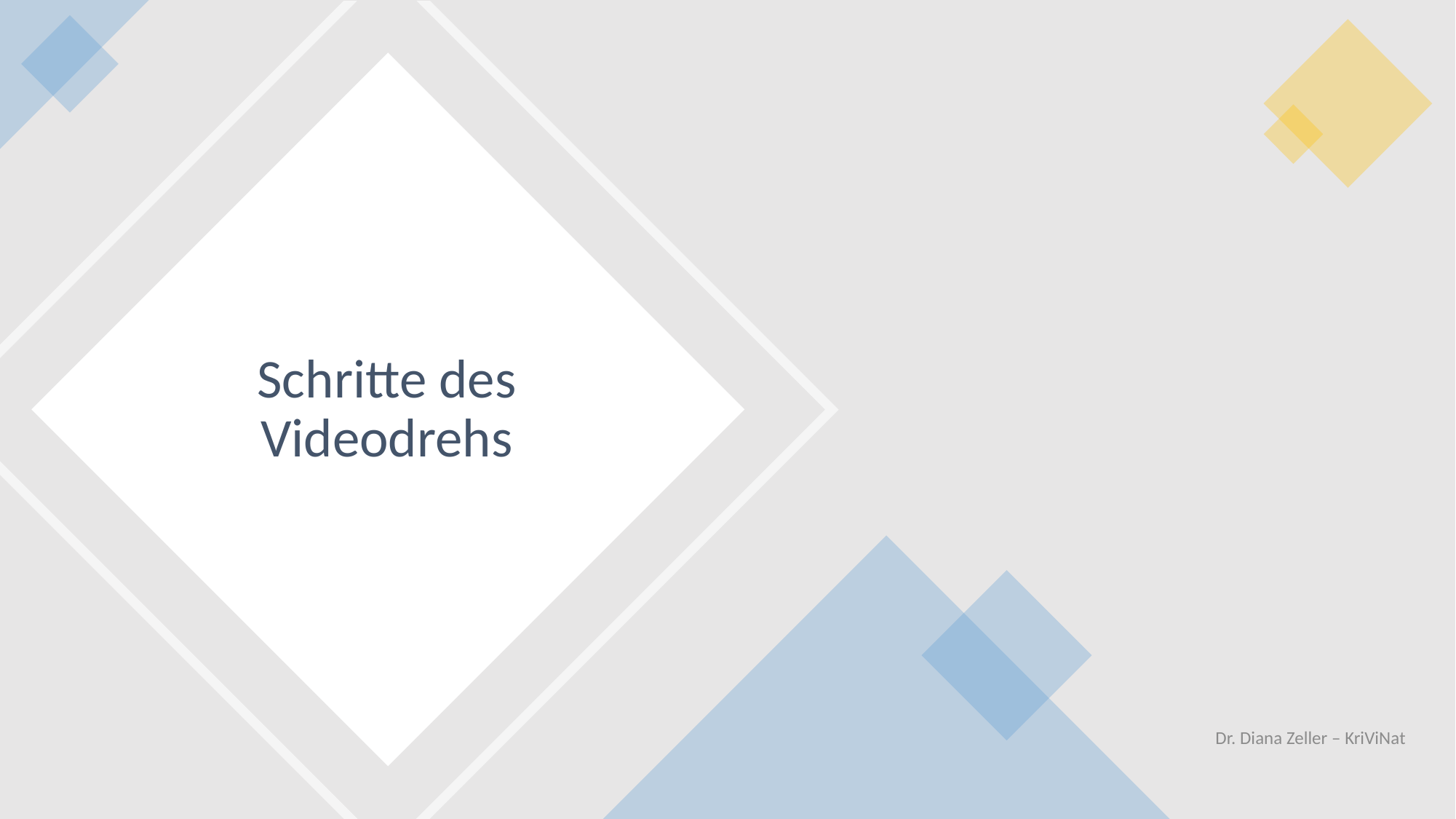

# Schritte des Videodrehs

Dr. Diana Zeller – KriViNat